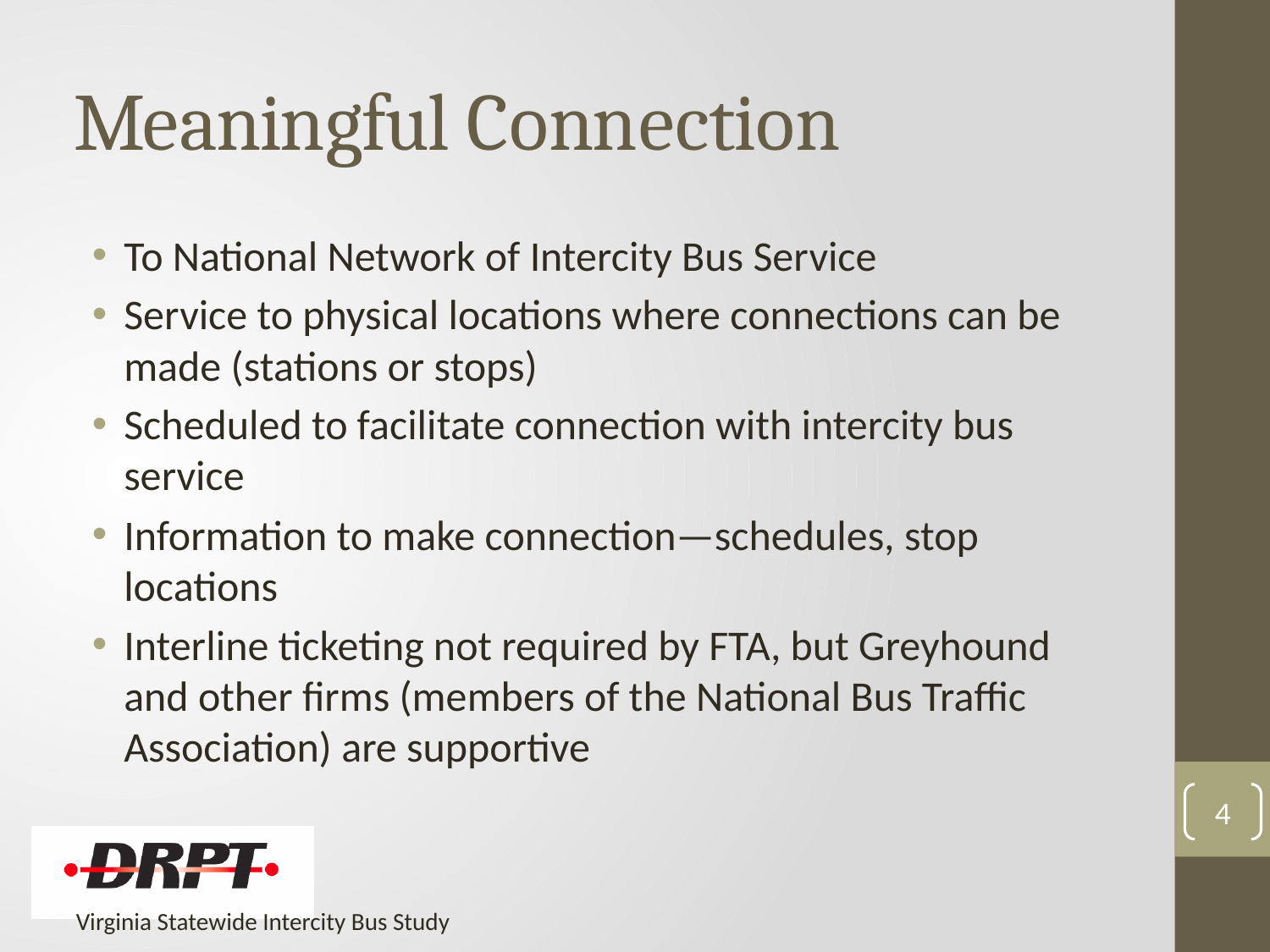

# Meaningful Connection
To National Network of Intercity Bus Service
Service to physical locations where connections can be made (stations or stops)
Scheduled to facilitate connection with intercity bus service
Information to make connection—schedules, stop locations
Interline ticketing not required by FTA, but Greyhound and other firms (members of the National Bus Traffic Association) are supportive

4